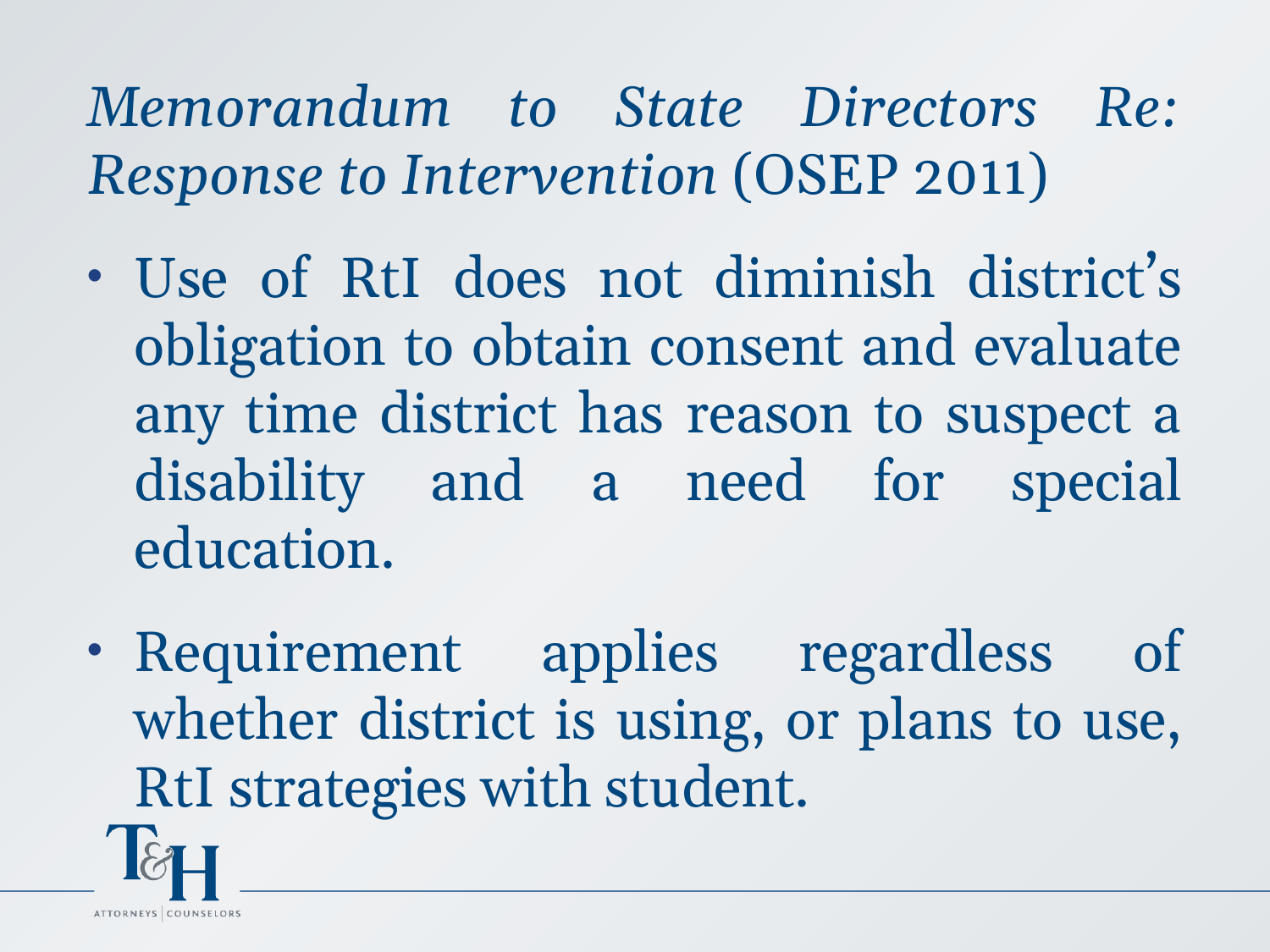

Memorandum to State Directors Re: Response to Intervention (OSEP 2011)

Use of RtI does not diminish district’s obligation to obtain consent and evaluate any time district has reason to suspect a disability and a need for special education.

Requirement applies regardless of whether district is using, or plans to use, RtI strategies with student.